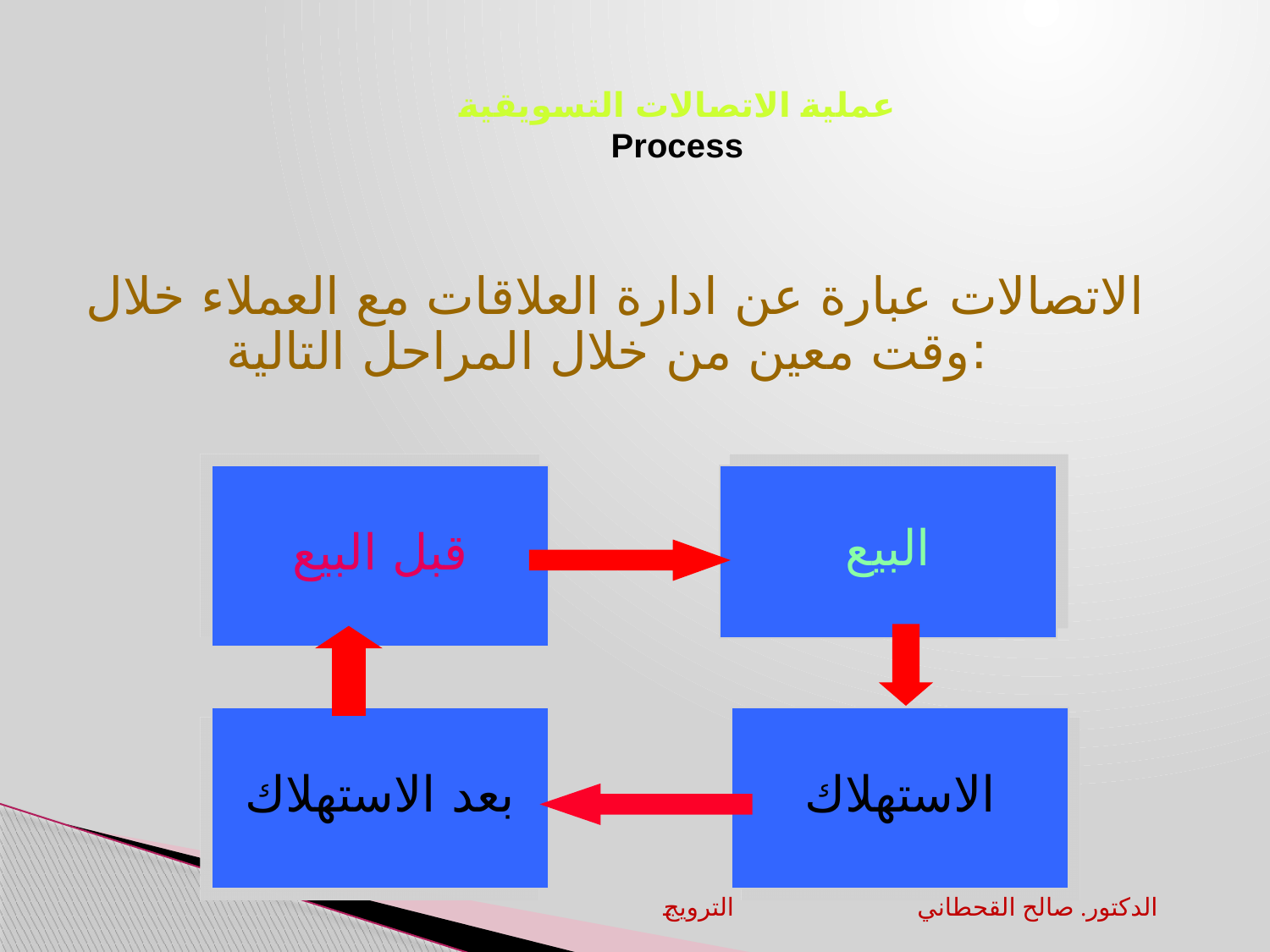

# عملية الاتصالات التسويقية Process
الاتصالات عبارة عن ادارة العلاقات مع العملاء خلال وقت معين من خلال المراحل التالية:
قبل البيع
البيع

بعد الاستهلاك
الاستهلاك

الترويج		الدكتور. صالح القحطاني